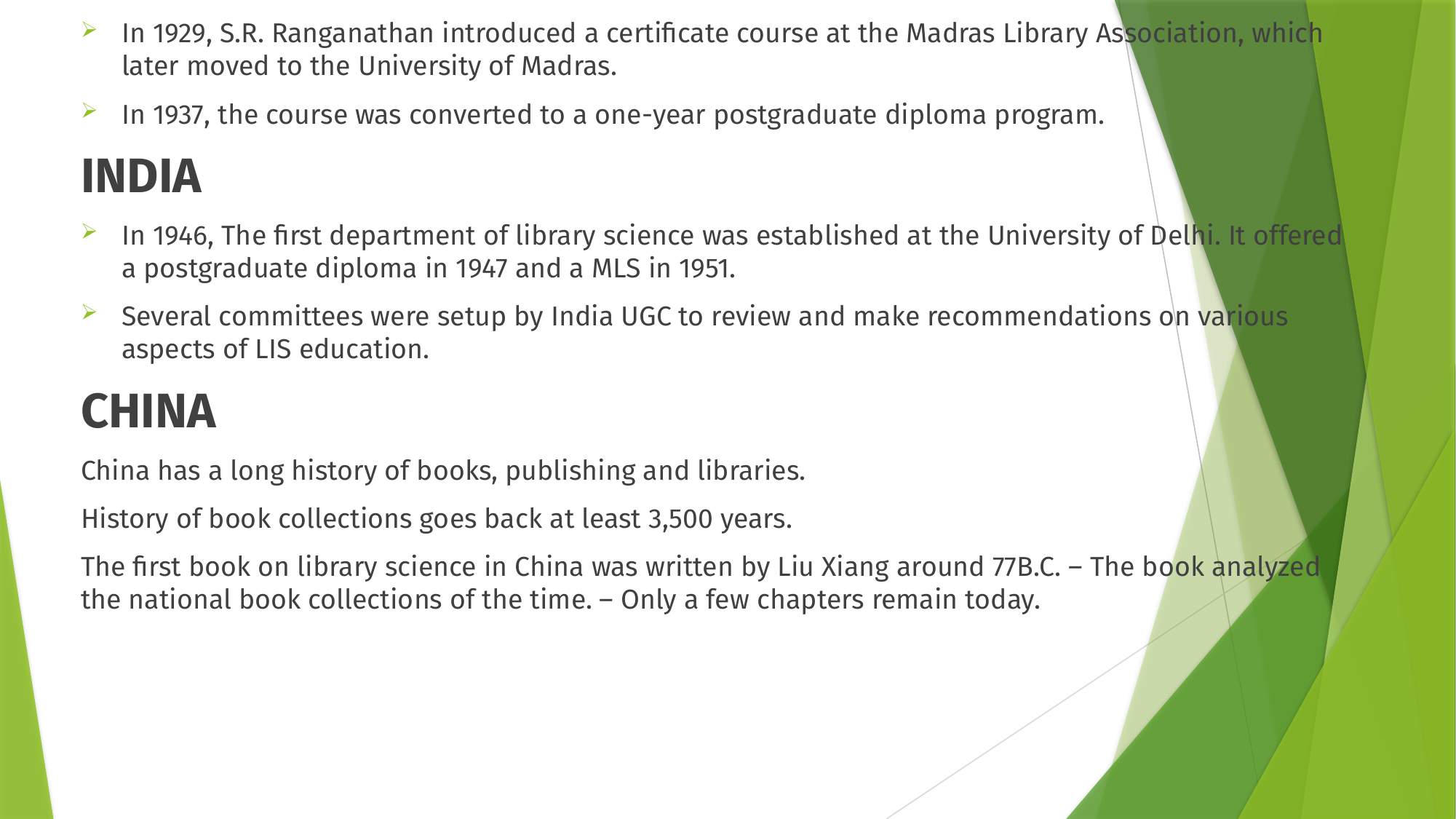

In 1929, S.R. Ranganathan introduced a certificate course at the Madras Library Association, which later moved to the University of Madras.
In 1937, the course was converted to a one-year postgraduate diploma program.
INDIA
In 1946, The first department of library science was established at the University of Delhi. It offered a postgraduate diploma in 1947 and a MLS in 1951.
Several committees were setup by India UGC to review and make recommendations on various aspects of LIS education.
CHINA
China has a long history of books, publishing and libraries.
History of book collections goes back at least 3,500 years.
The first book on library science in China was written by Liu Xiang around 77B.C. – The book analyzed the national book collections of the time. – Only a few chapters remain today.